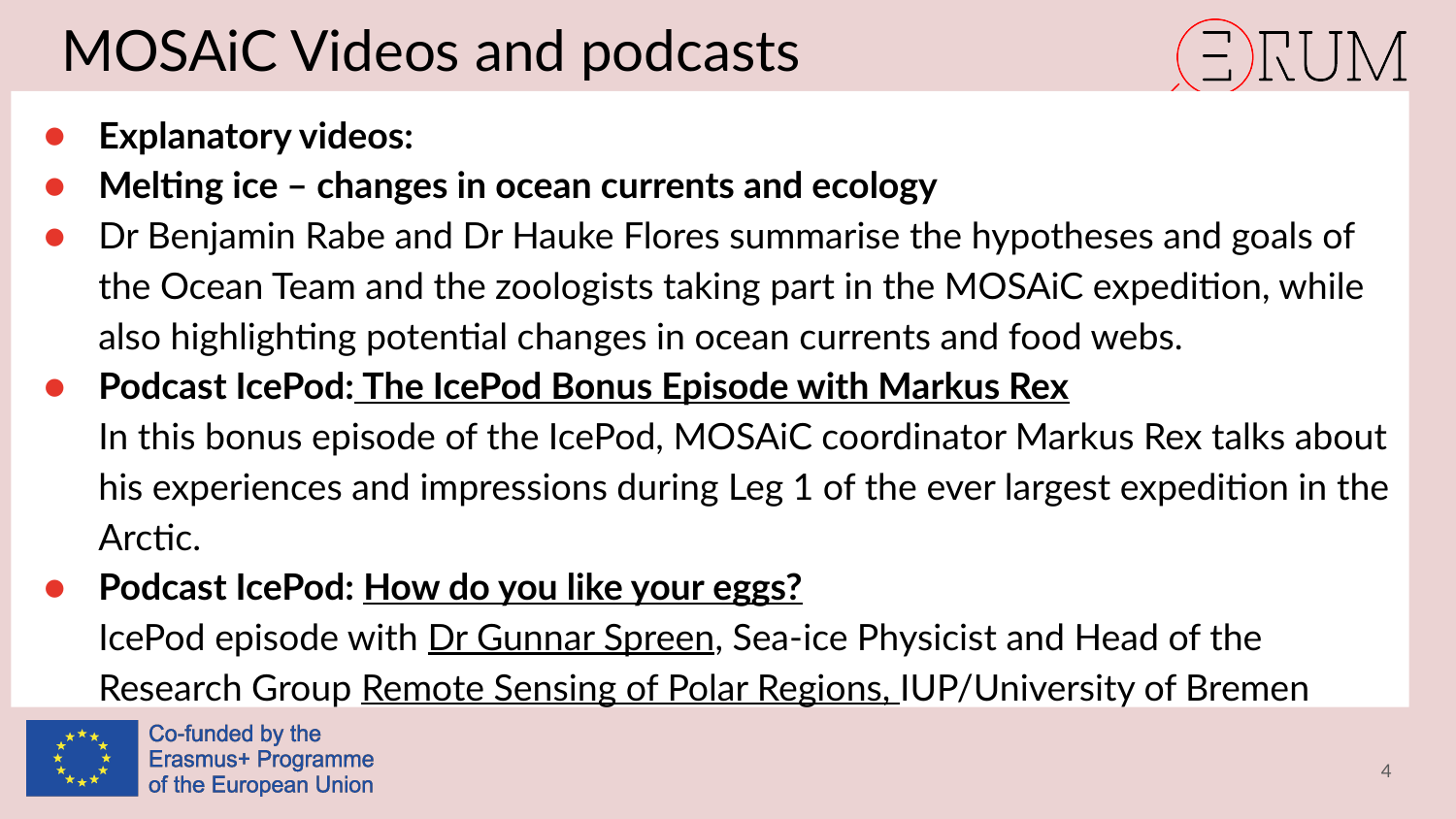

# MOSAiC Videos and podcasts
Explanatory videos:
Melting ice – changes in ocean currents and ecology
Dr Benjamin Rabe and Dr Hauke Flores summarise the hypotheses and goals of the Ocean Team and the zoologists taking part in the MOSAiC expedition, while also highlighting potential changes in ocean currents and food webs.
Podcast IcePod: The IcePod Bonus Episode with Markus Rex
In this bonus episode of the IcePod, MOSAiC coordinator Markus Rex talks about his experiences and impressions during Leg 1 of the ever largest expedition in the Arctic.
Podcast IcePod: How do you like your eggs?
IcePod episode with Dr Gunnar Spreen, Sea-ice Physicist and Head of the Research Group Remote Sensing of Polar Regions, IUP/University of Bremen

4